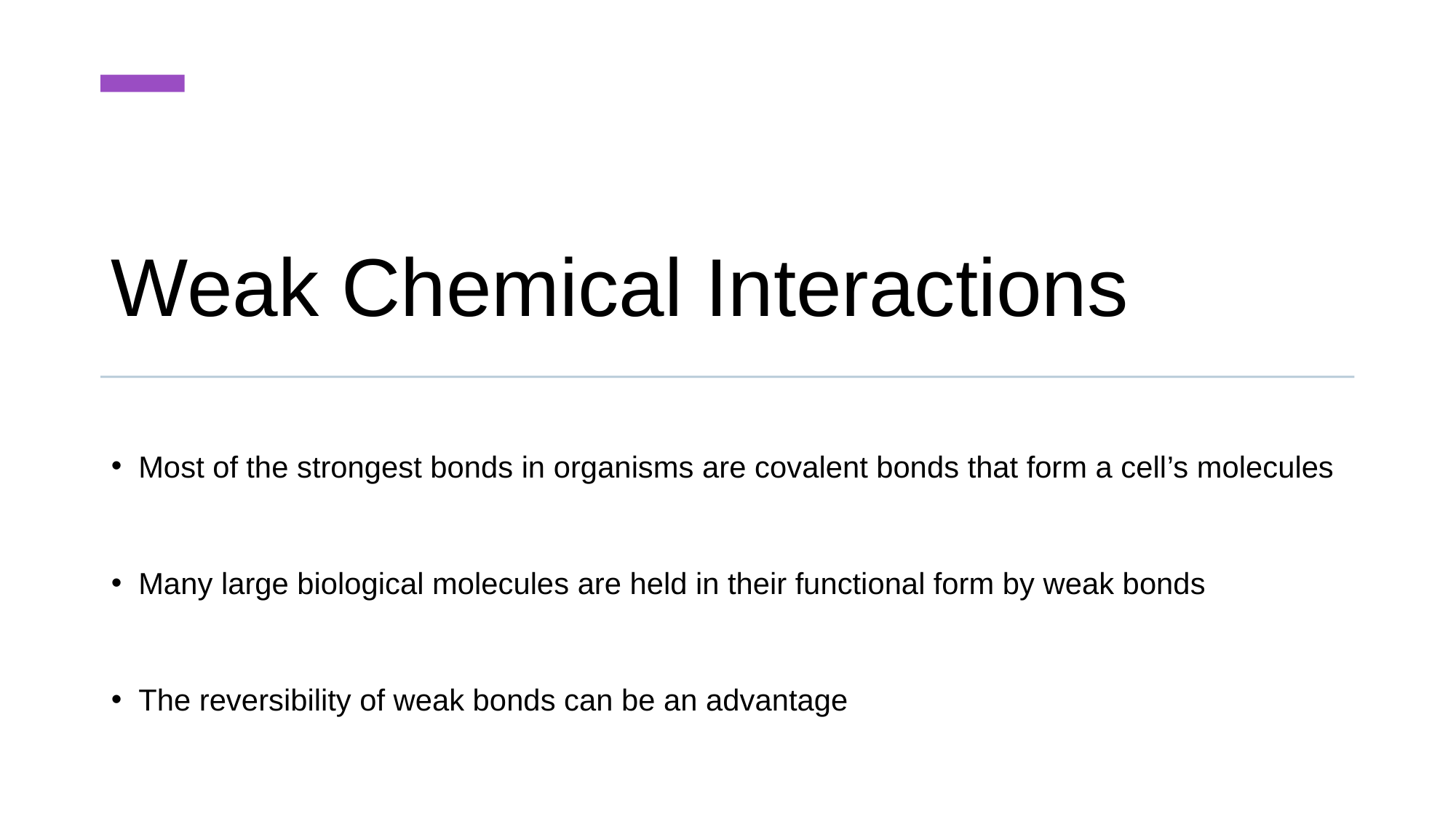

# Weak Chemical Interactions

Most of the strongest bonds in organisms are covalent bonds that form a cell’s molecules

Many large biological molecules are held in their functional form by weak bonds

The reversibility of weak bonds can be an advantage